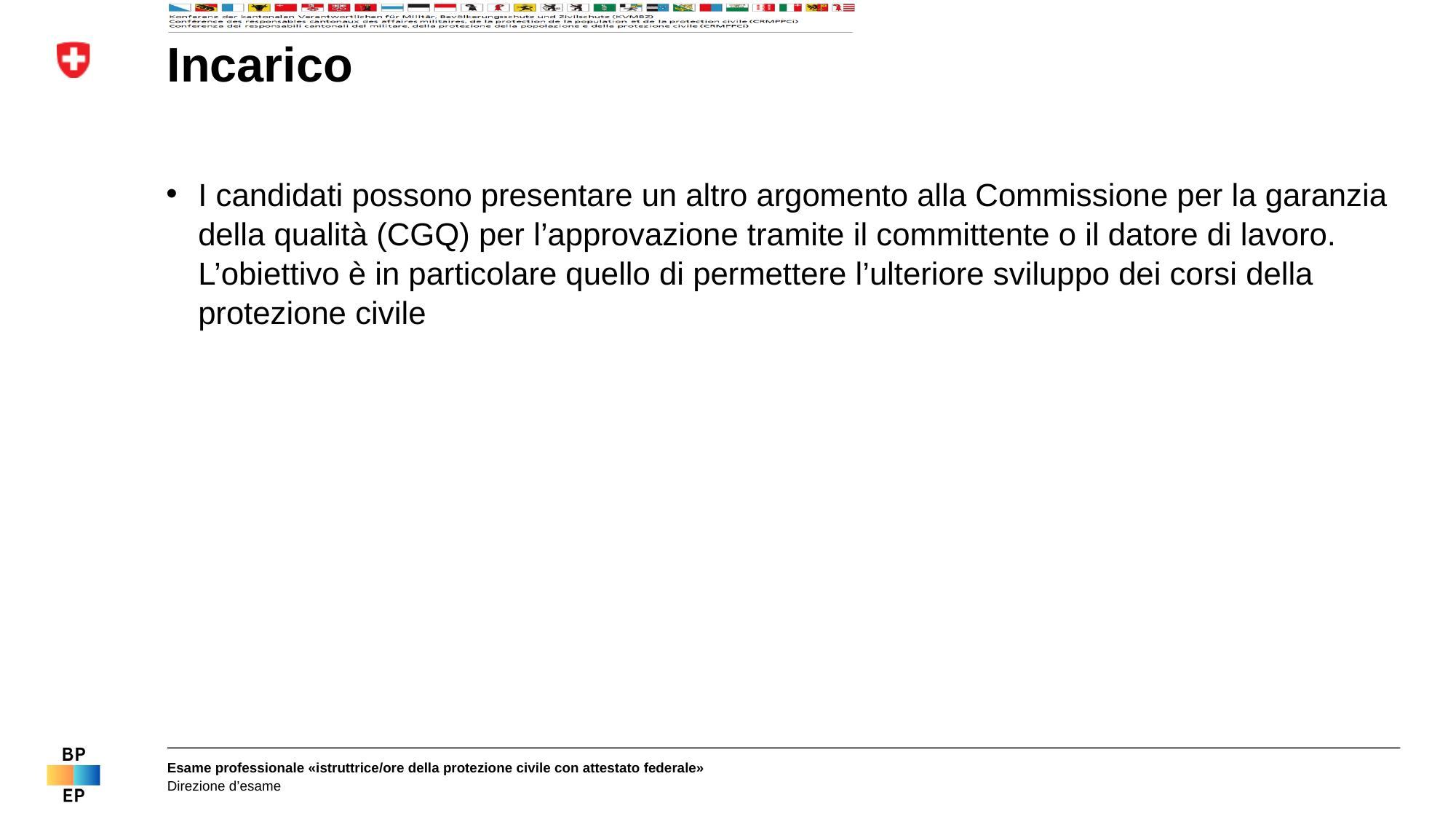

# Incarico
I candidati possono presentare un altro argomento alla Commissione per la garanzia della qualità (CGQ) per l’approvazione tramite il committente o il datore di lavoro. L’obiettivo è in particolare quello di permettere l’ulteriore sviluppo dei corsi della protezione civile

Esame professionale «istruttrice/ore della protezione civile con attestato federale»
Direzione d’esame